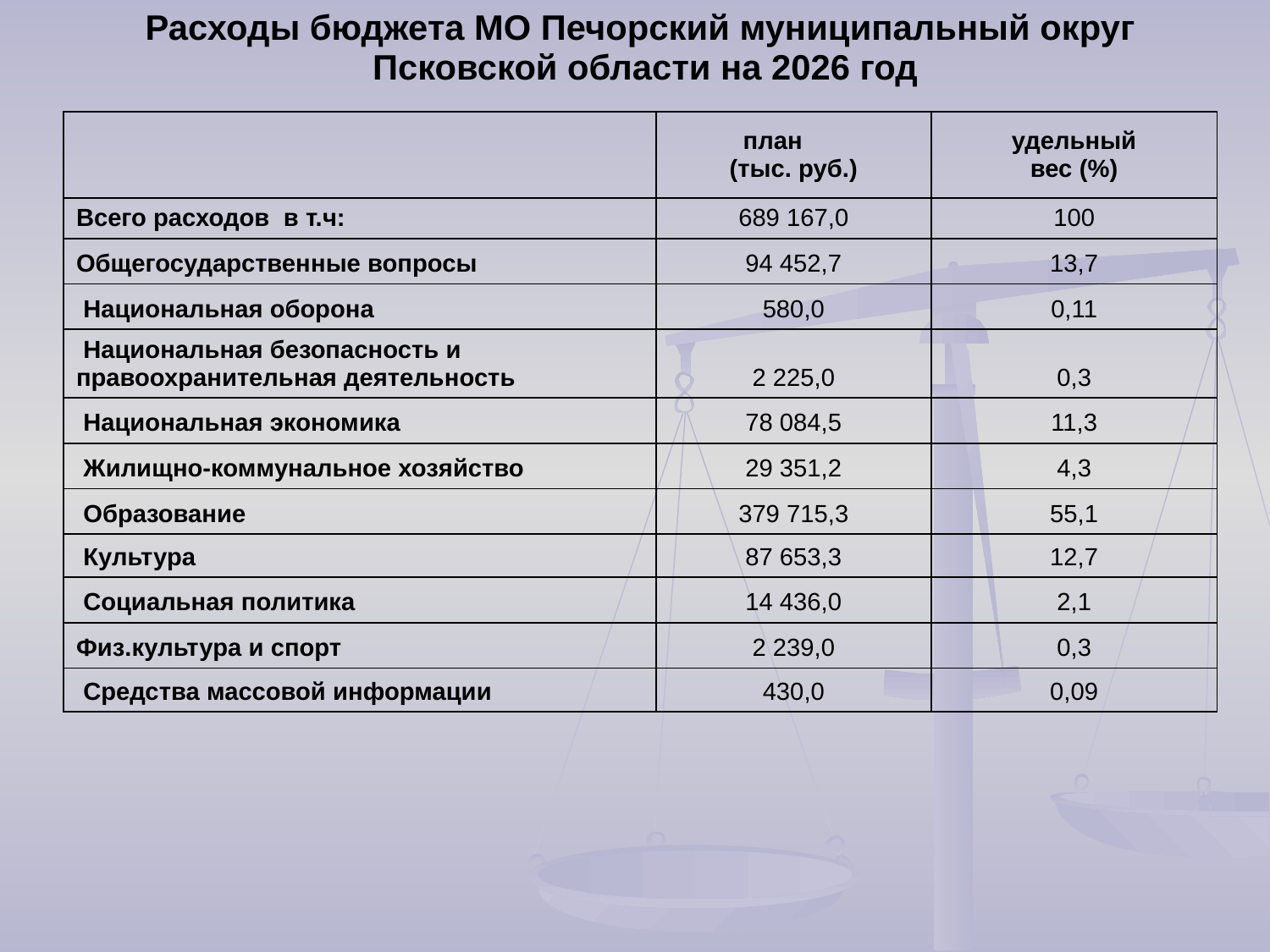

| Расходы бюджета МО Печорский муниципальный округ Псковской области на 2026 год |  |  |
| --- | --- | --- |
|  | план (тыс. руб.) | удельный вес (%) |
| Всего расходов в т.ч: | 689 167,0 | 100 |
| Общегосударственные вопросы | 94 452,7 | 13,7 |
| Национальная оборона | 580,0 | 0,11 |
| Национальная безопасность и правоохранительная деятельность | 2 225,0 | 0,3 |
| Национальная экономика | 78 084,5 | 11,3 |
| Жилищно-коммунальное хозяйство | 29 351,2 | 4,3 |
| Образование | 379 715,3 | 55,1 |
| Культура | 87 653,3 | 12,7 |
| Социальная политика | 14 436,0 | 2,1 |
| Физ.культура и спорт | 2 239,0 | 0,3 |
| Средства массовой информации | 430,0 | 0,09 |